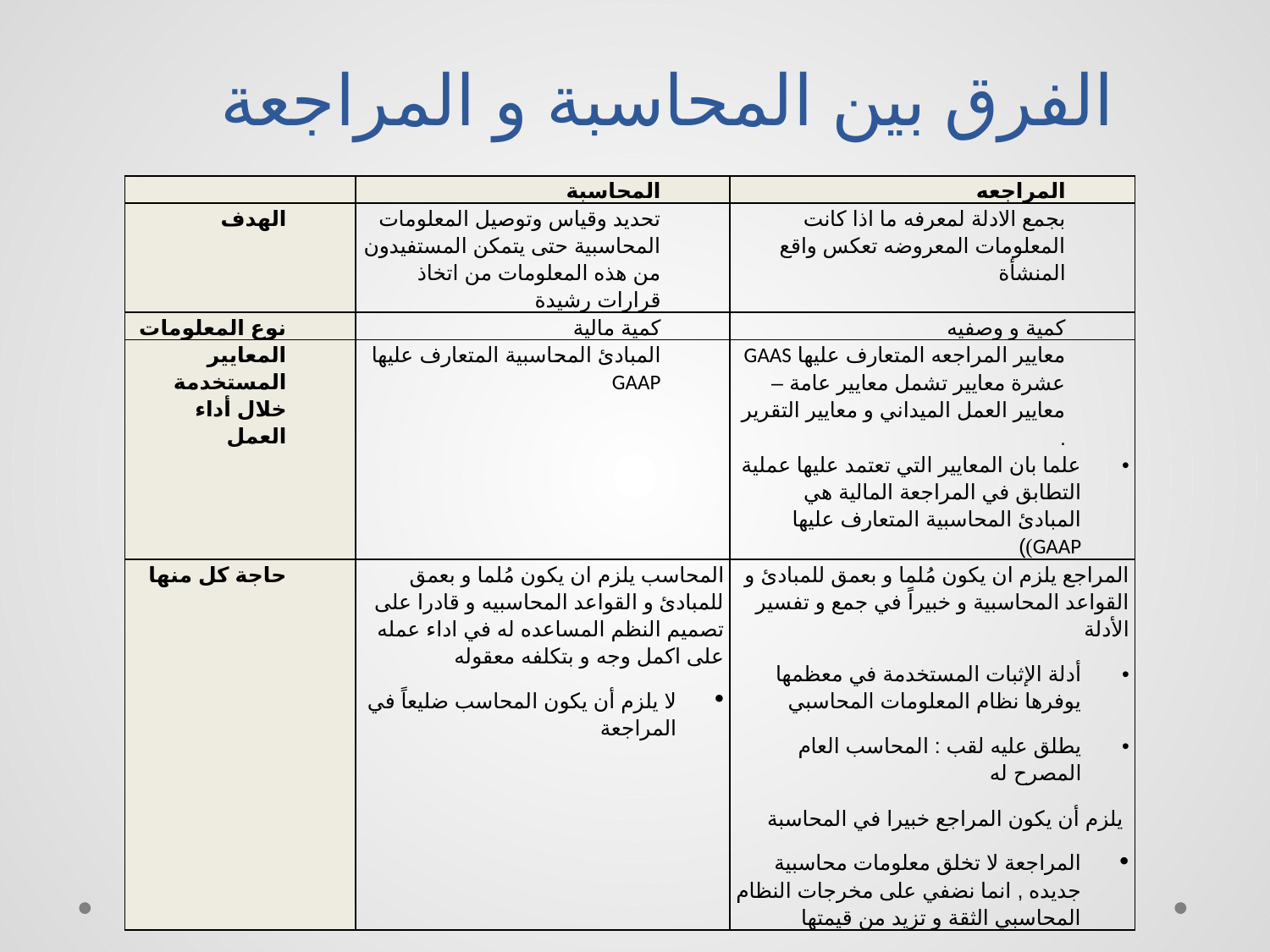

# الفرق بين المحاسبة و المراجعة

|  | المحاسبة | المراجعه |
| --- | --- | --- |
| الهدف | تحديد وقياس وتوصيل المعلومات المحاسبية حتى يتمكن المستفيدون من هذه المعلومات من اتخاذ قرارات رشيدة | بجمع الادلة لمعرفه ما اذا كانت المعلومات المعروضه تعكس واقع المنشأة |
| نوع المعلومات | كمية مالية | كمية و وصفيه |
| المعايير المستخدمة خلال أداء العمل | المبادئ المحاسبية المتعارف عليها GAAP | معايير المراجعه المتعارف عليها GAAS عشرة معايير تشمل معايير عامة – معايير العمل الميداني و معايير التقرير . علما بان المعايير التي تعتمد عليها عملية التطابق في المراجعة المالية هي المبادئ المحاسبية المتعارف عليها GAAP)) |
| حاجة كل منها | المحاسب يلزم ان يكون مُلما و بعمق للمبادئ و القواعد المحاسبيه و قادرا على تصميم النظم المساعده له في اداء عمله على اكمل وجه و بتكلفه معقوله لا يلزم أن يكون المحاسب ضليعاً في المراجعة | المراجع يلزم ان يكون مُلما و بعمق للمبادئ و القواعد المحاسبية و خبيراً في جمع و تفسير الأدلة أدلة الإثبات المستخدمة في معظمها يوفرها نظام المعلومات المحاسبي يطلق عليه لقب : المحاسب العام المصرح له يلزم أن يكون المراجع خبيرا في المحاسبة المراجعة لا تخلق معلومات محاسبية جديده , انما نضفي على مخرجات النظام المحاسبي الثقة و تزيد من قيمتها |